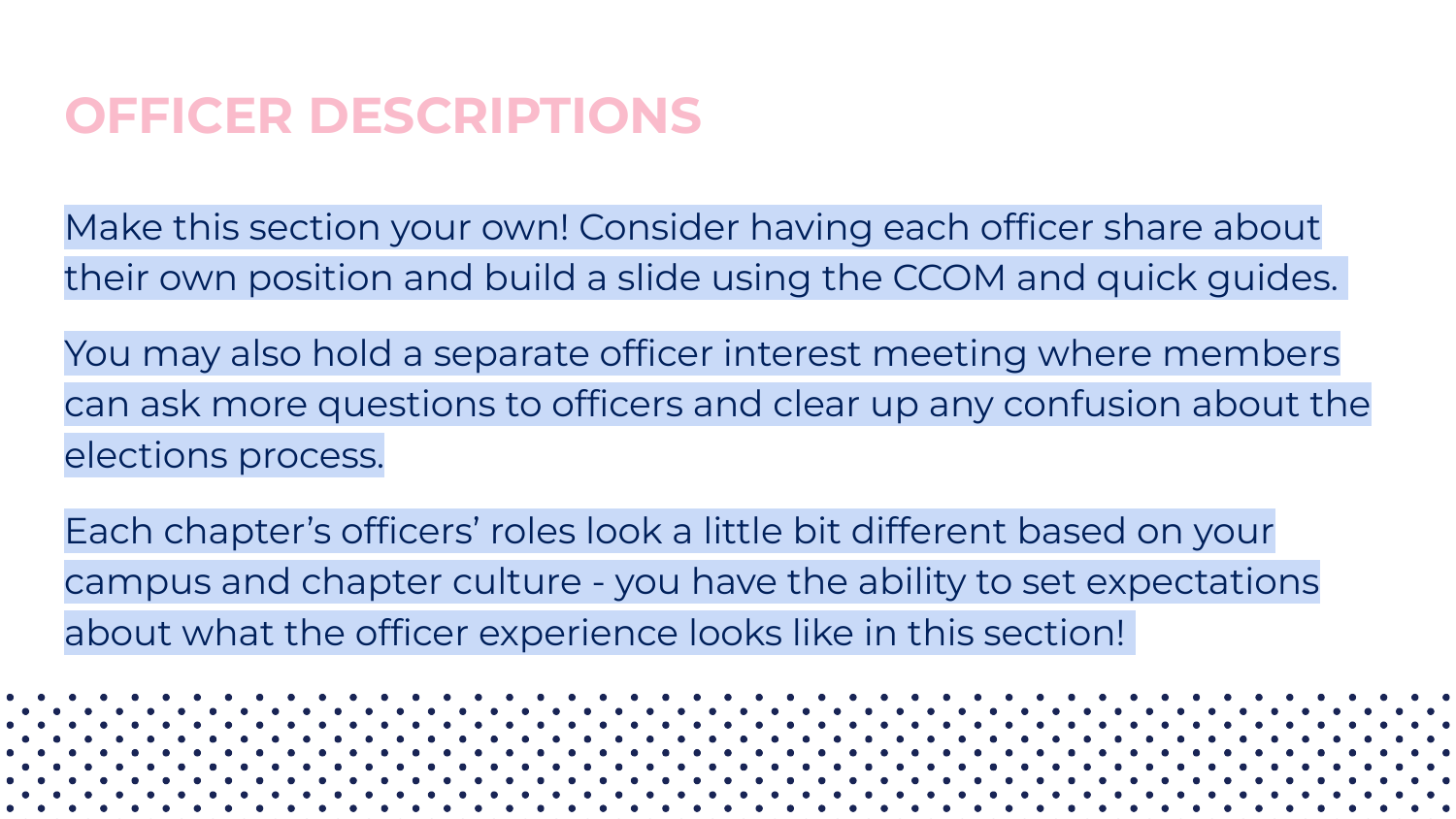

# OFFICER DESCRIPTIONS
Make this section your own! Consider having each officer share about their own position and build a slide using the CCOM and quick guides.
You may also hold a separate officer interest meeting where members can ask more questions to officers and clear up any confusion about the elections process.
Each chapter’s officers’ roles look a little bit different based on your campus and chapter culture - you have the ability to set expectations about what the officer experience looks like in this section!